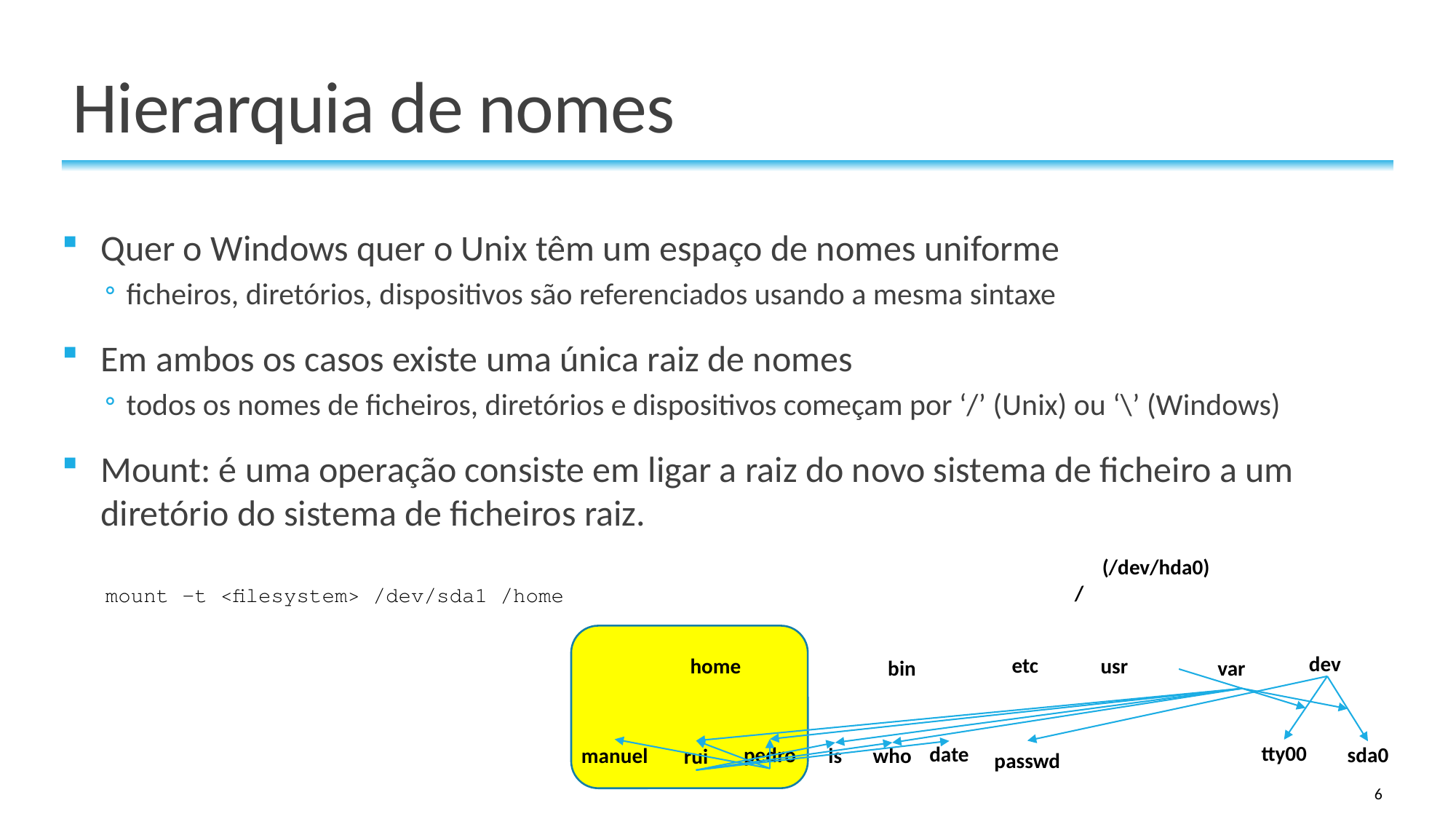

# Hierarquia de nomes
Quer o Windows quer o Unix têm um espaço de nomes uniforme
ficheiros, diretórios, dispositivos são referenciados usando a mesma sintaxe
Em ambos os casos existe uma única raiz de nomes
todos os nomes de ficheiros, diretórios e dispositivos começam por ‘/’ (Unix) ou ‘\’ (Windows)
Mount: é uma operação consiste em ligar a raiz do novo sistema de ficheiro a um diretório do sistema de ficheiros raiz.
(/dev/hda0)
mount –t <filesystem> /dev/sda1 /home
/
dev
usr
home
bin
etc
var
pedro
manuel
tty00
rui
passwd
date
sda0
ls
who

6